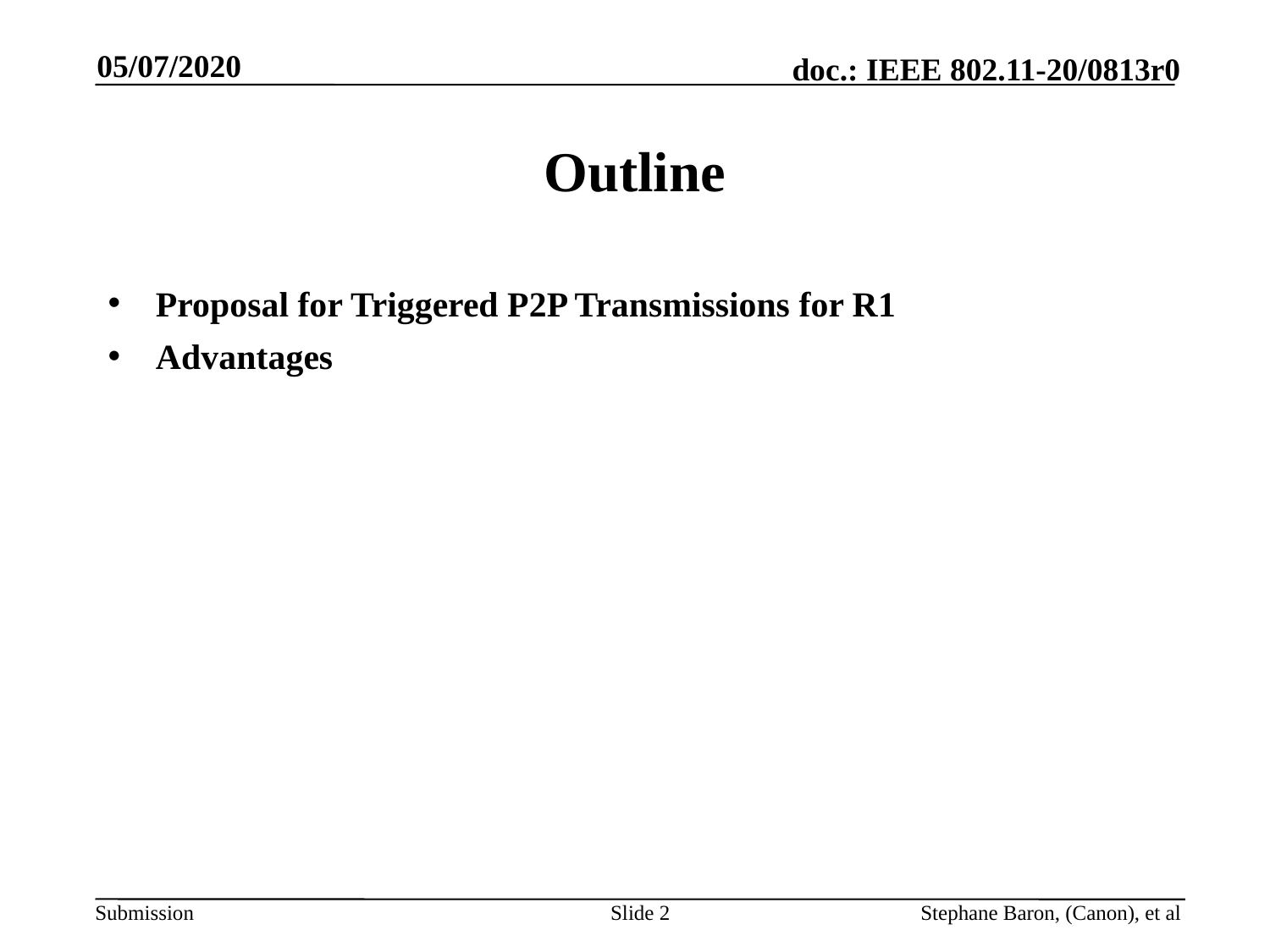

05/07/2020
# Outline
Proposal for Triggered P2P Transmissions for R1
Advantages
Slide 2
Stephane Baron, (Canon), et al